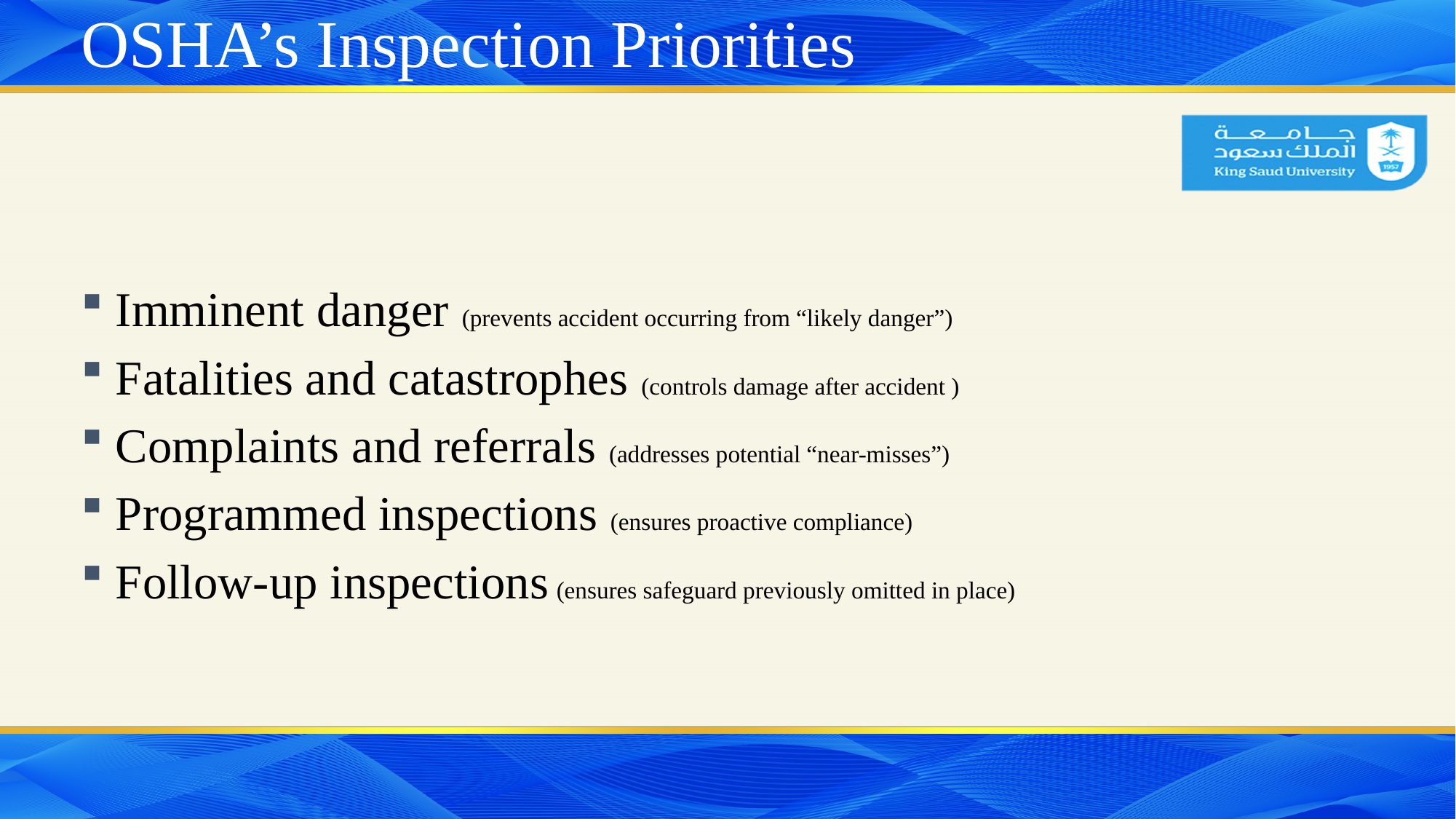

OSHA’s Inspection Priorities
 Imminent danger (prevents accident occurring from “likely danger”)
 Fatalities and catastrophes (controls damage after accident )
 Complaints and referrals (addresses potential “near-misses”)
 Programmed inspections (ensures proactive compliance)
 Follow-up inspections (ensures safeguard previously omitted in place)